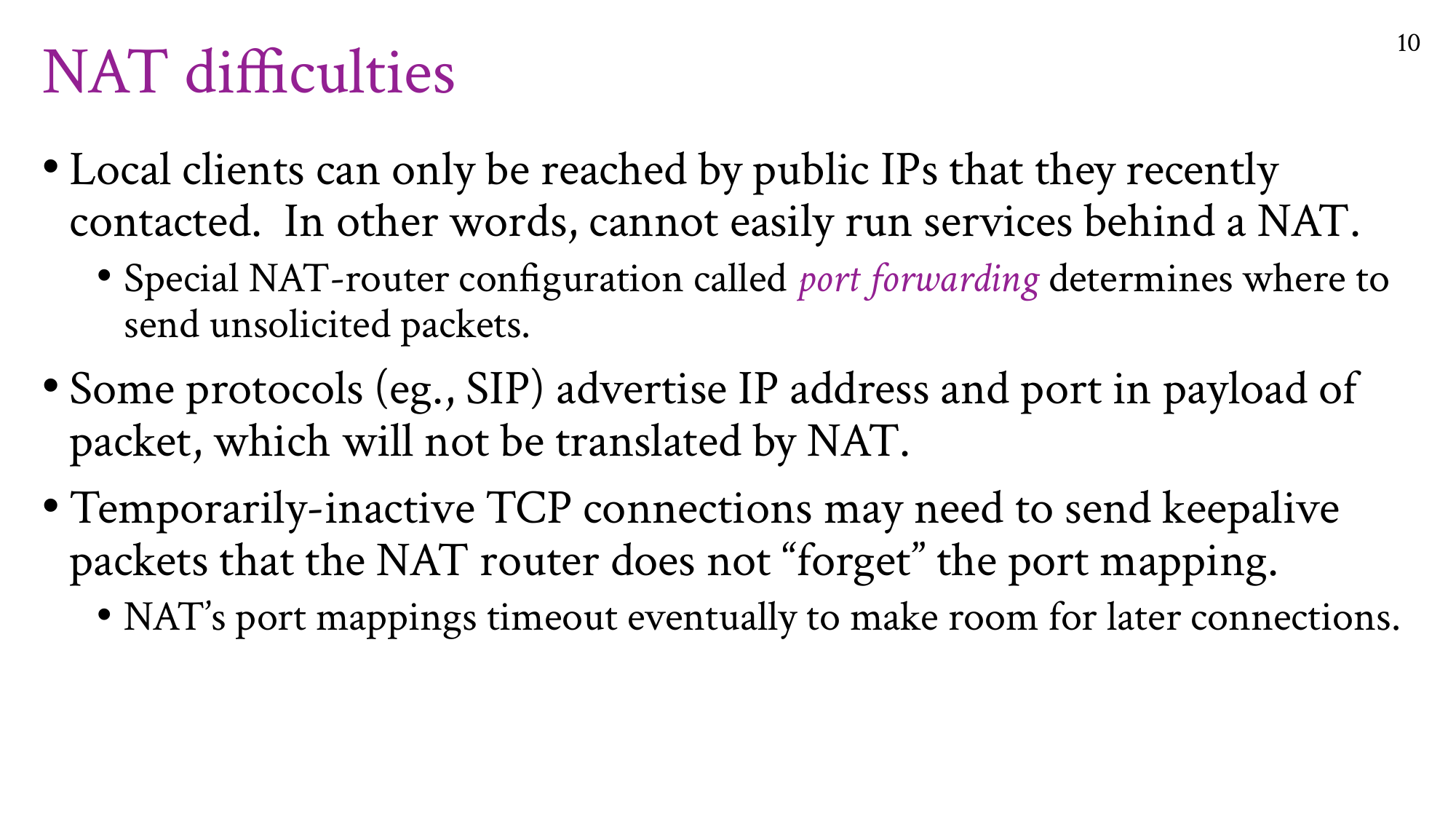

# NAT difficulties
Local clients can only be reached by public IPs that they recently contacted.  In other words, cannot easily run services behind a NAT.
Special NAT-router configuration called port forwarding determines where to send unsolicited packets.
Some protocols (eg., SIP) advertise IP address and port in payload of packet, which will not be translated by NAT.
Temporarily-inactive TCP connections may need to send keepalive packets that the NAT router does not “forget” the port mapping.
NAT’s port mappings timeout eventually to make room for later connections.